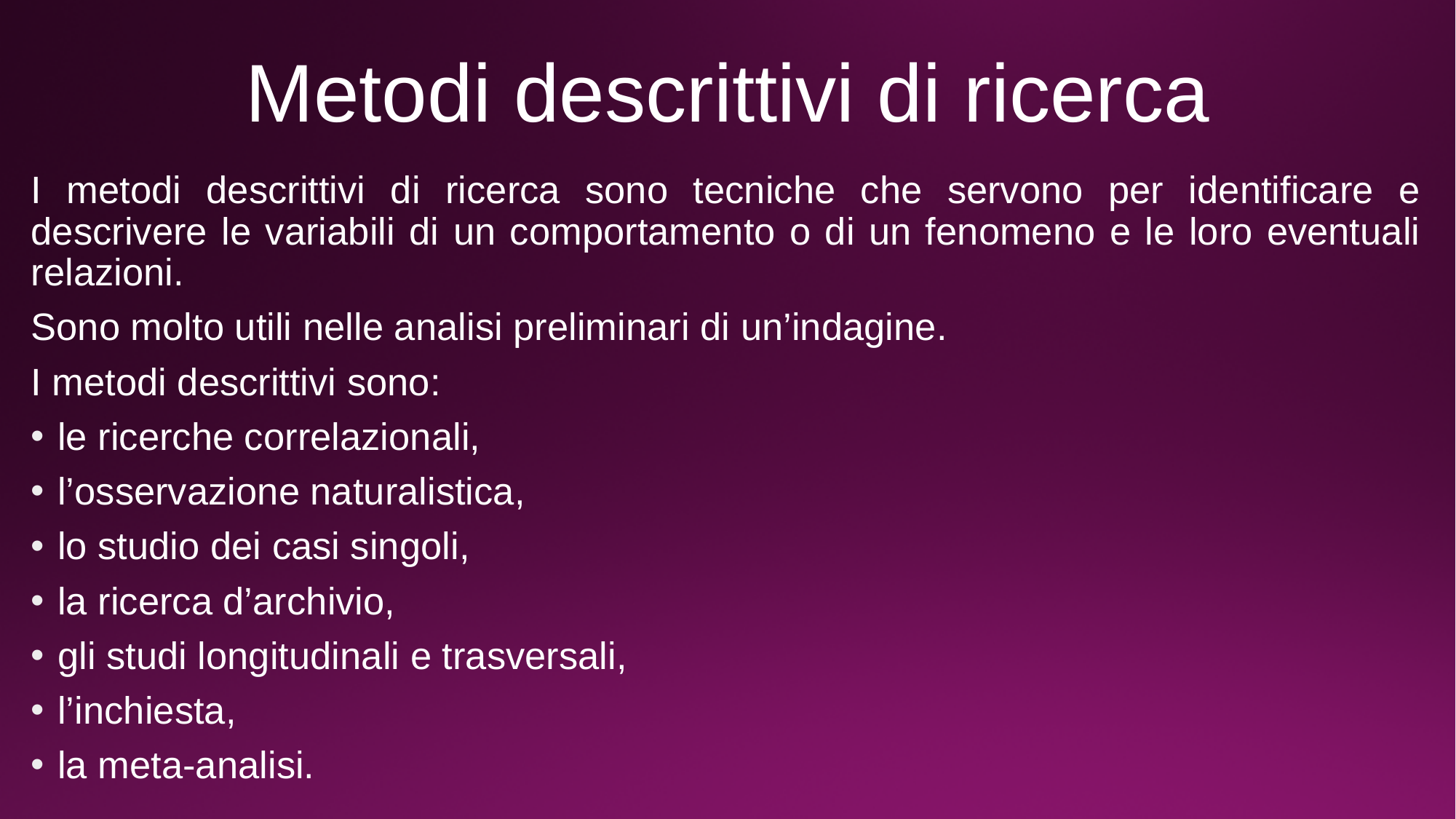

# Metodi descrittivi di ricerca
I metodi descrittivi di ricerca sono tecniche che servono per identificare e descrivere le variabili di un comportamento o di un fenomeno e le loro eventuali relazioni.
Sono molto utili nelle analisi preliminari di un’indagine.
I metodi descrittivi sono:
le ricerche correlazionali,
l’osservazione naturalistica,
lo studio dei casi singoli,
la ricerca d’archivio,
gli studi longitudinali e trasversali,
l’inchiesta,
la meta-analisi.